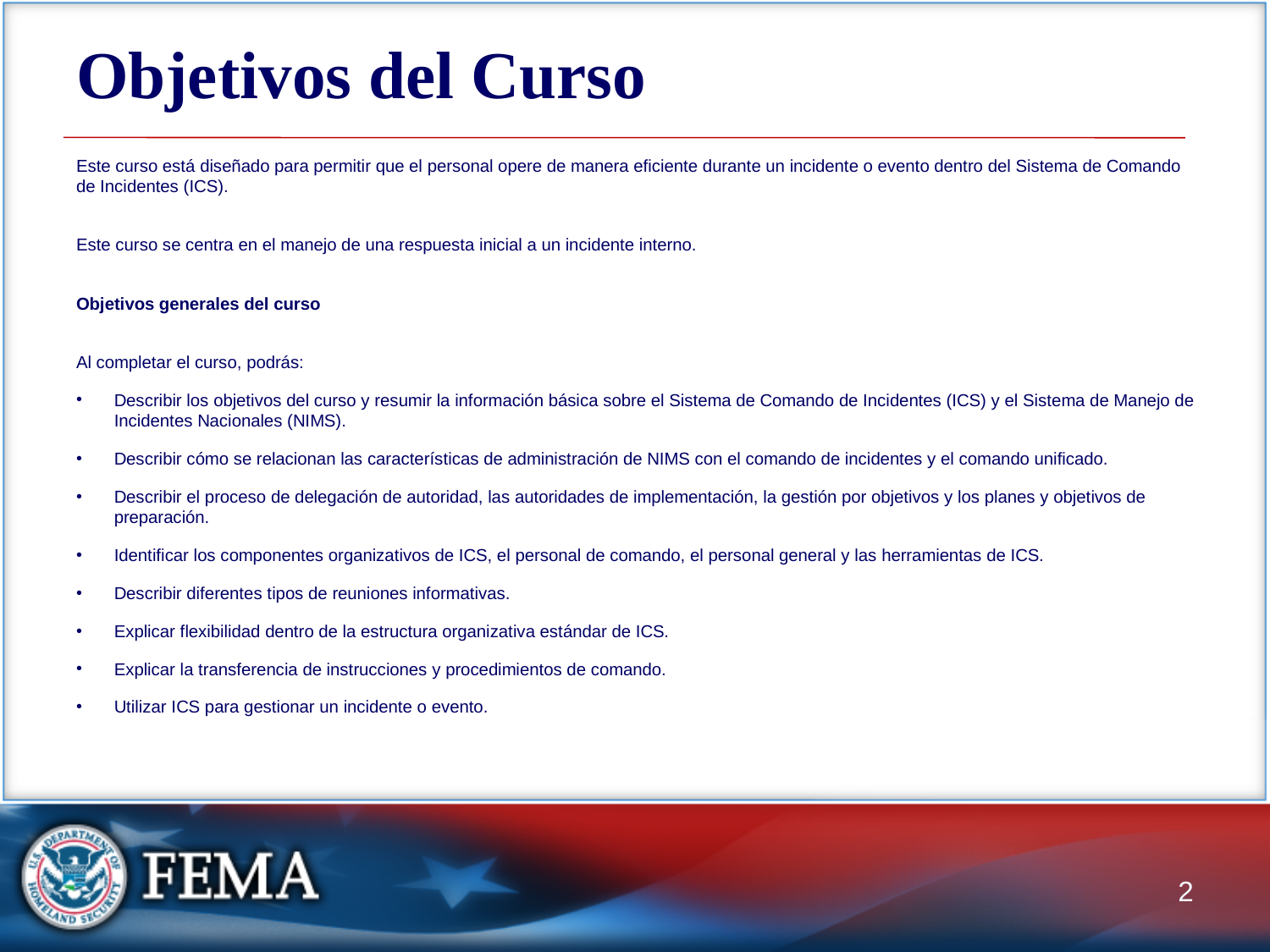

# Objetivos del Curso
Este curso está diseñado para permitir que el personal opere de manera eficiente durante un incidente o evento dentro del Sistema de Comando de Incidentes (ICS).
Este curso se centra en el manejo de una respuesta inicial a un incidente interno.
Objetivos generales del curso
Al completar el curso, podrás:
Describir los objetivos del curso y resumir la información básica sobre el Sistema de Comando de Incidentes (ICS) y el Sistema de Manejo de Incidentes Nacionales (NIMS).
Describir cómo se relacionan las características de administración de NIMS con el comando de incidentes y el comando unificado.
Describir el proceso de delegación de autoridad, las autoridades de implementación, la gestión por objetivos y los planes y objetivos de preparación.
Identificar los componentes organizativos de ICS, el personal de comando, el personal general y las herramientas de ICS.
Describir diferentes tipos de reuniones informativas.
Explicar flexibilidad dentro de la estructura organizativa estándar de ICS.
Explicar la transferencia de instrucciones y procedimientos de comando.
Utilizar ICS para gestionar un incidente o evento.

2